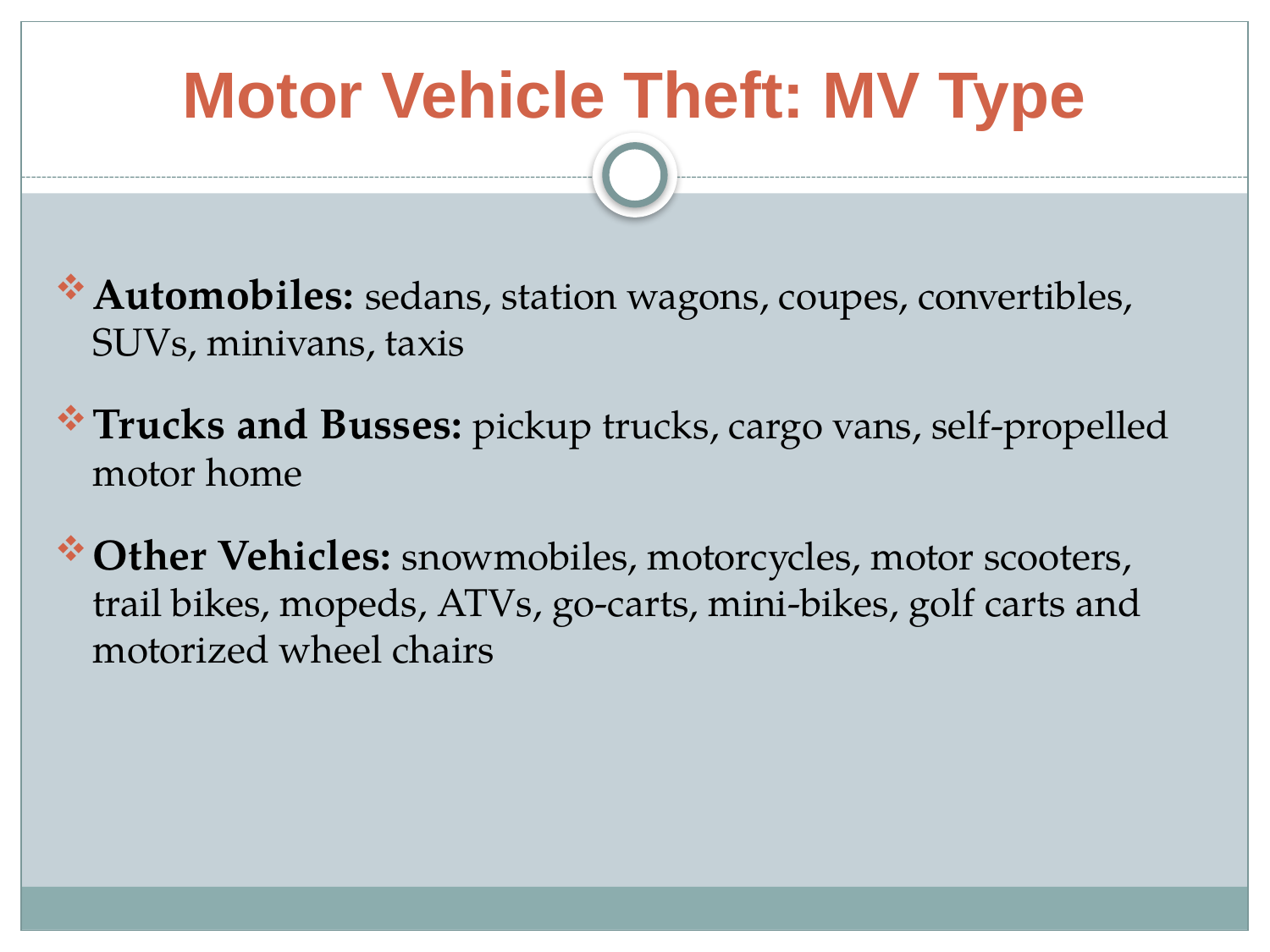

# Motor Vehicle Theft: MV Type

Automobiles: sedans, station wagons, coupes, convertibles, SUVs, minivans, taxis

Trucks and Busses: pickup trucks, cargo vans, self-propelled motor home

Other Vehicles: snowmobiles, motorcycles, motor scooters, trail bikes, mopeds, ATVs, go-carts, mini-bikes, golf carts and motorized wheel chairs